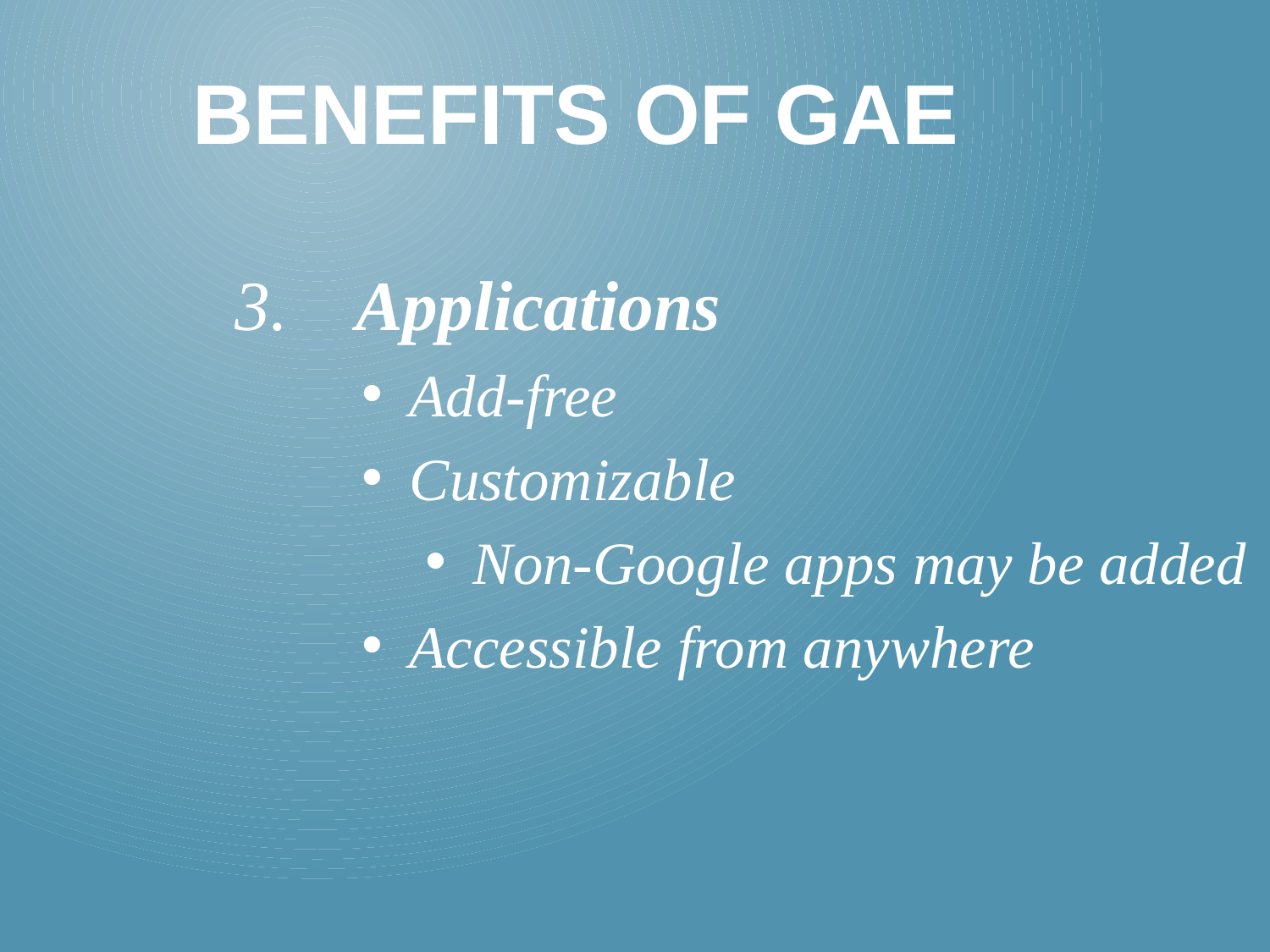

# Benefits of GAE
 Applications
Add-free
Customizable
Non-Google apps may be added
Accessible from anywhere